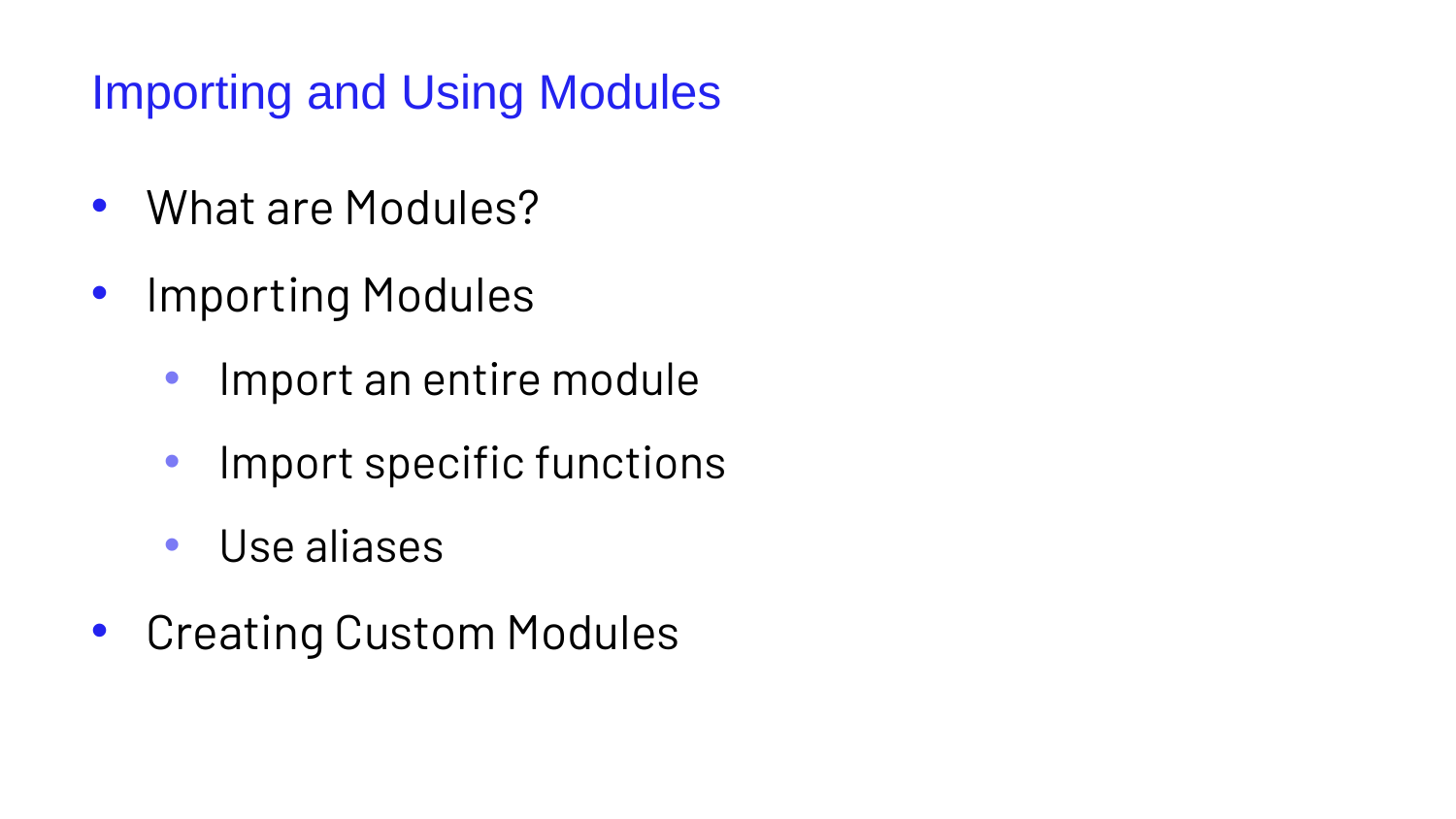

Importing and Using Modules
What are Modules?
Importing Modules
Import an entire module
Import specific functions
Use aliases
Creating Custom Modules